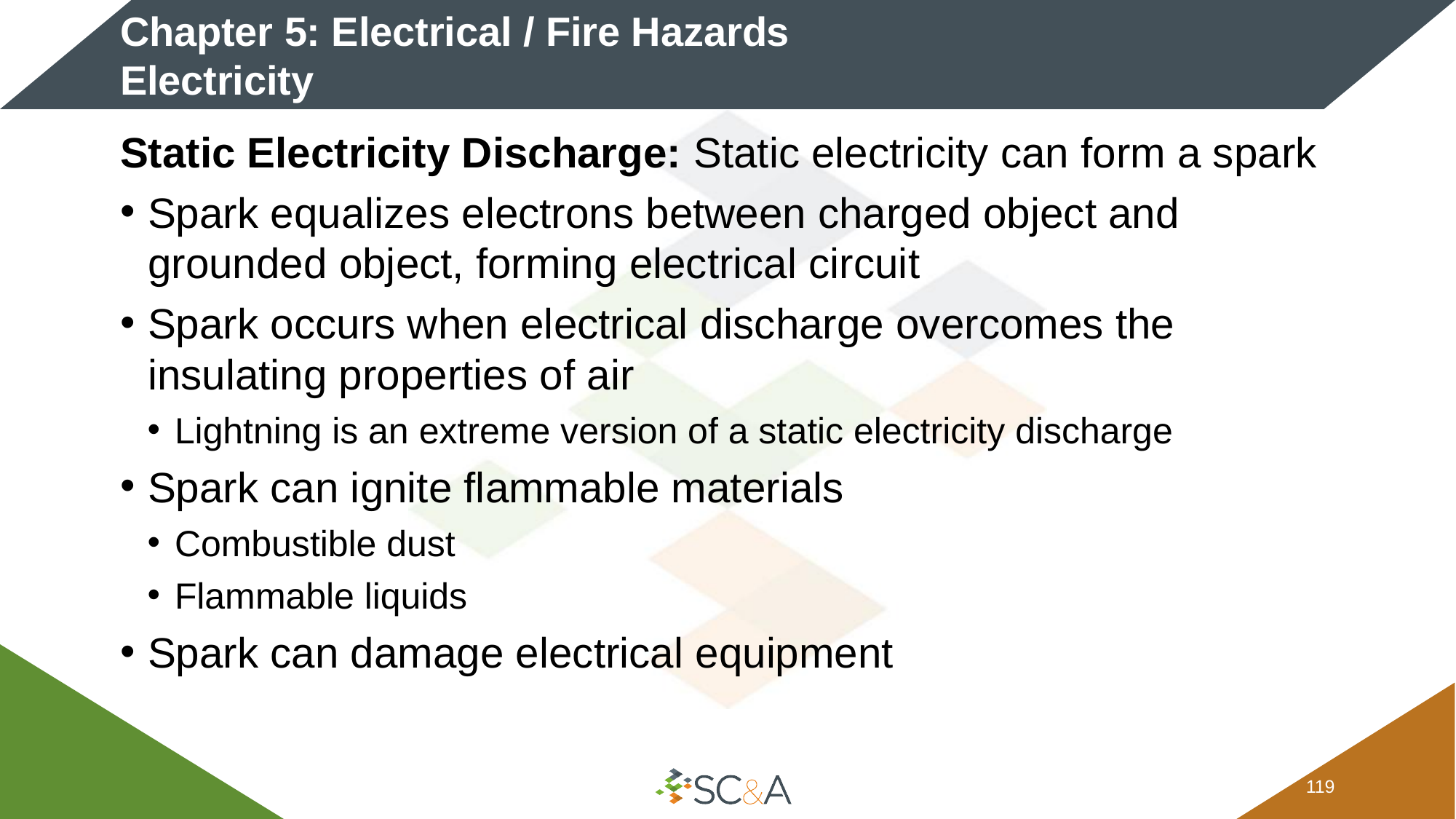

# Chapter 5: Electrical / Fire Hazards Electricity
Static Electricity Discharge: Static electricity can form a spark
Spark equalizes electrons between charged object and grounded object, forming electrical circuit
Spark occurs when electrical discharge overcomes the insulating properties of air
Lightning is an extreme version of a static electricity discharge
Spark can ignite flammable materials
Combustible dust
Flammable liquids
Spark can damage electrical equipment
119